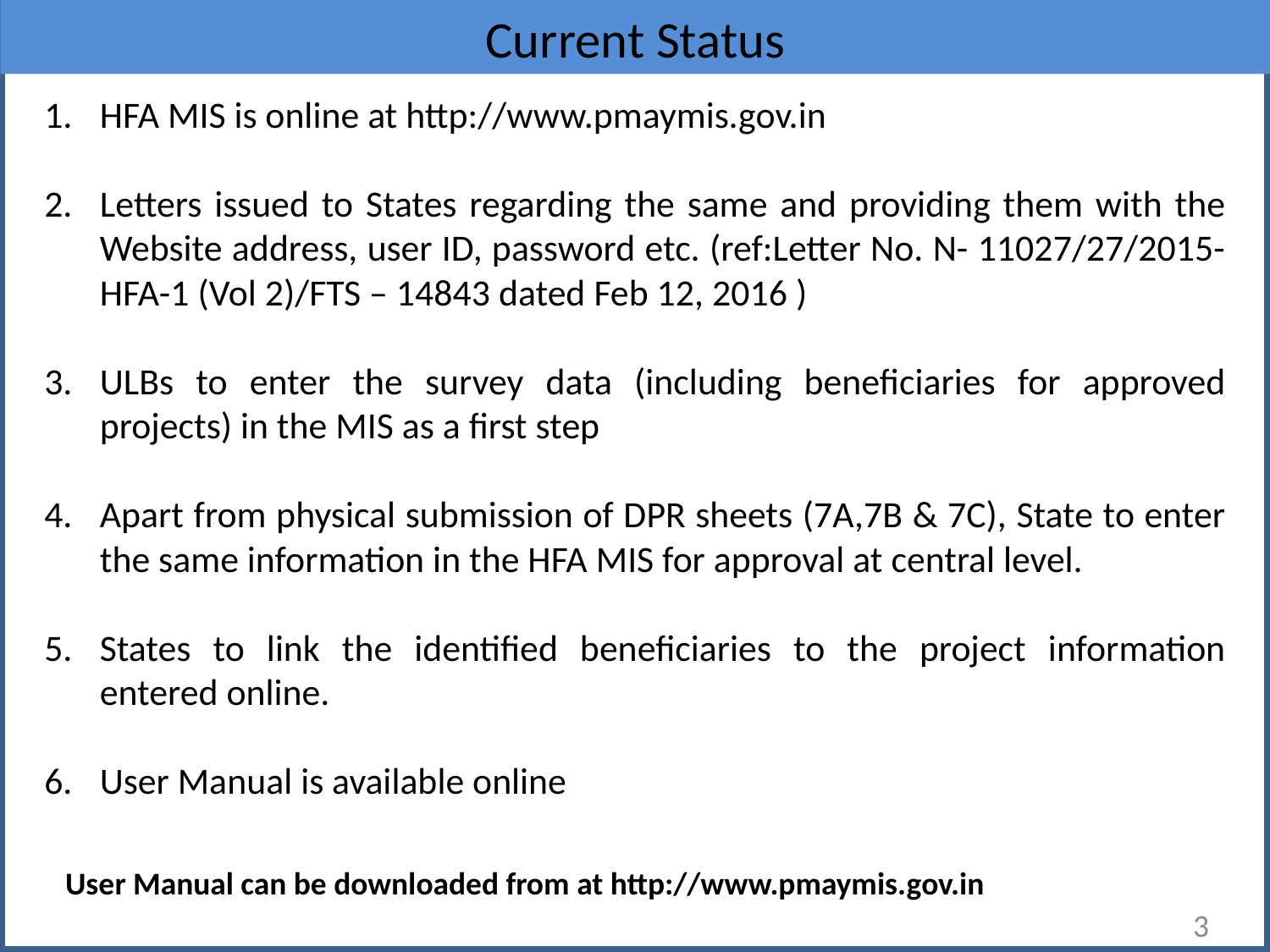

Current Status
HFA MIS is online at http://www.pmaymis.gov.in

Letters issued to States regarding the same and providing them with the Website address, user ID, password etc. (ref:Letter No. N- 11027/27/2015-HFA-1 (Vol 2)/FTS – 14843 dated Feb 12, 2016 )

ULBs to enter the survey data (including beneficiaries for approved projects) in the MIS as a first step

Apart from physical submission of DPR sheets (7A,7B & 7C), State to enter the same information in the HFA MIS for approval at central level.

States to link the identified beneficiaries to the project information entered online.

User Manual is available online
User Manual can be downloaded from at http://www.pmaymis.gov.in
3